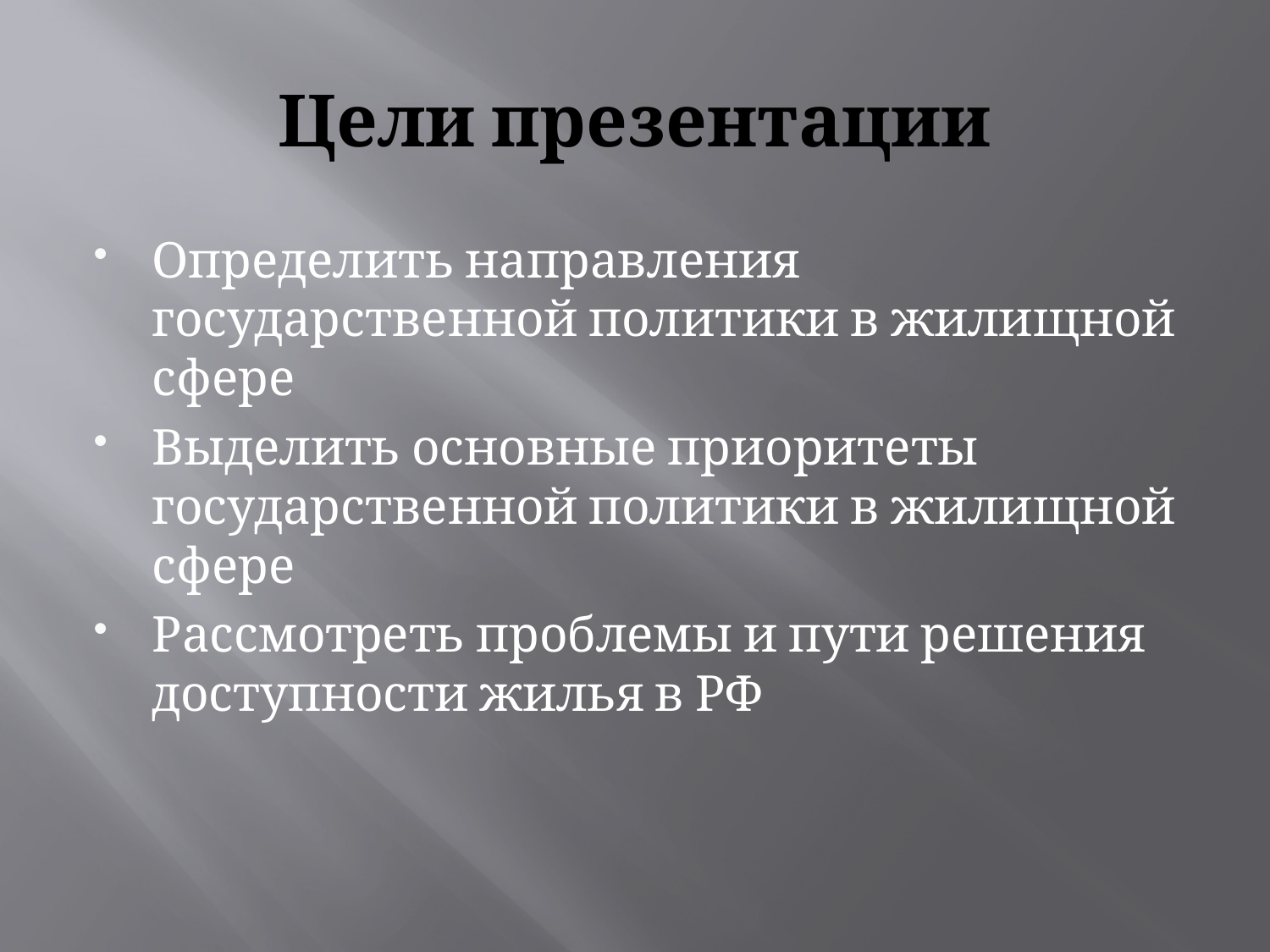

# Цели презентации
Определить направления государственной политики в жилищной сфере
Выделить основные приоритеты государственной политики в жилищной сфере
Рассмотреть проблемы и пути решения доступности жилья в РФ